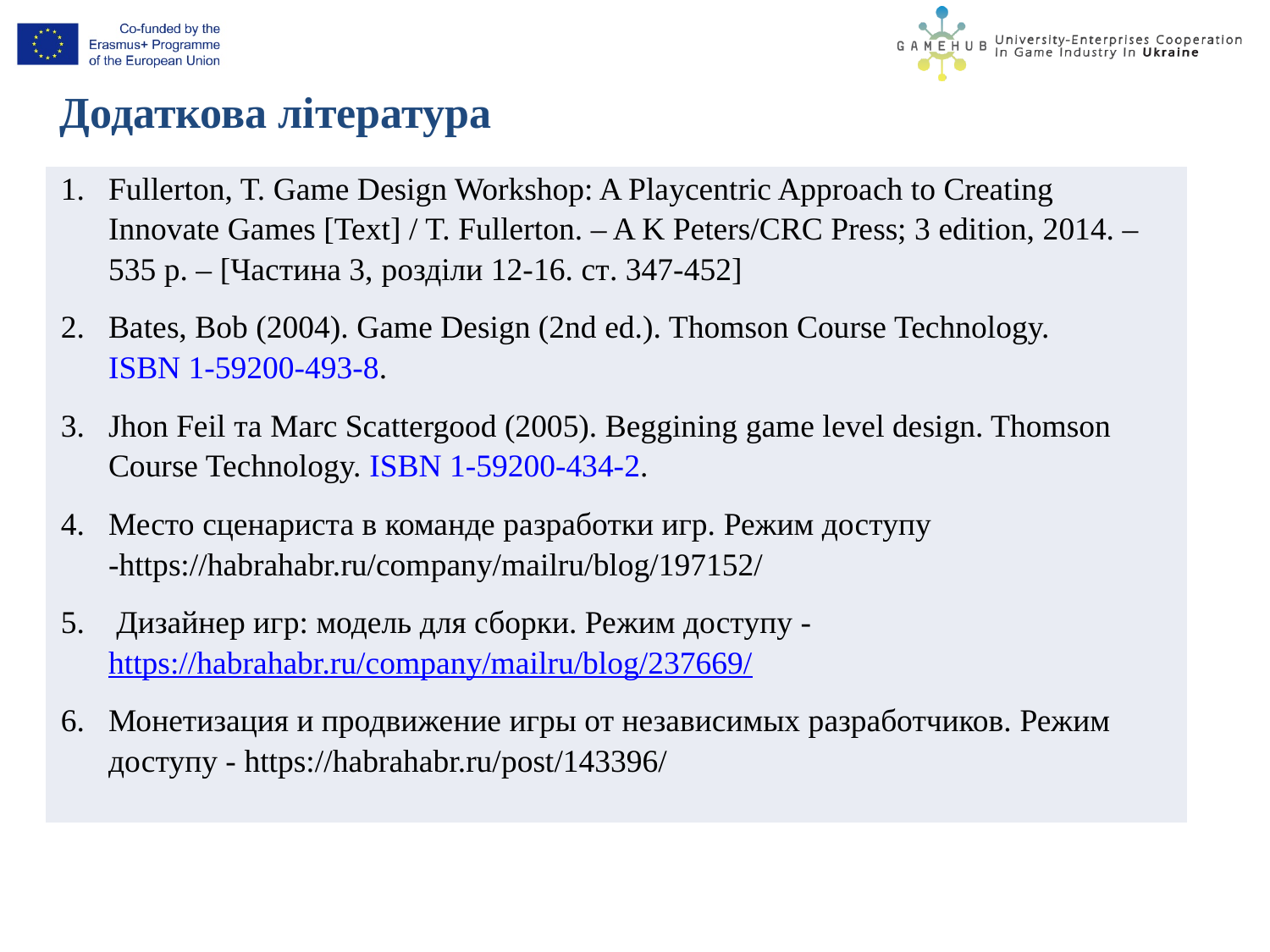

Додаткова література
| Fullerton, T. Game Design Workshop: A Playcentric Approach to Creating Innovate Games [Text] / T. Fullerton. – A K Peters/CRC Press; 3 edition, 2014. – 535 p. – [Частина 3, розділи 12-16. ст. 347-452] Bates, Bob (2004). Game Design (2nd ed.). Thomson Course Technology. ISBN 1-59200-493-8. Jhon Feil та Marc Scattergood (2005). Beggining game level design. Thomson Course Technology. ISBN 1-59200-434-2. Место сценариста в команде разработки игр. Режим доступу -https://habrahabr.ru/company/mailru/blog/197152/ Дизайнер игр: модель для сборки. Режим доступу - https://habrahabr.ru/company/mailru/blog/237669/ Монетизация и продвижение игры от независимых разработчиков. Режим доступу - https://habrahabr.ru/post/143396/ |
| --- |